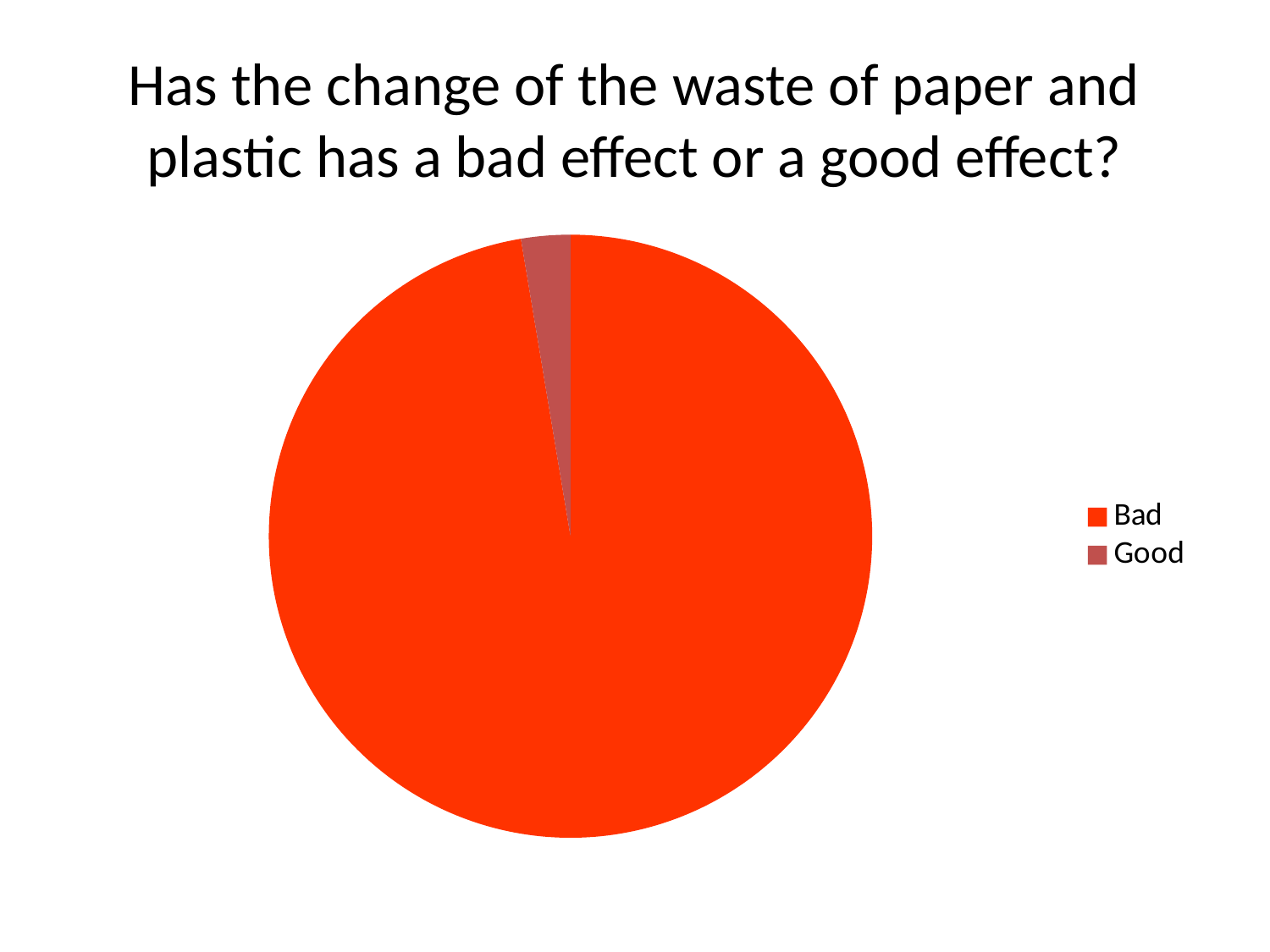

# Has the change of the waste of paper and plastic has a bad effect or a good effect?

### Chart

| Category | Ventas |
|---|---|
| Bad | 37.0 |
| Good | 1.0 |